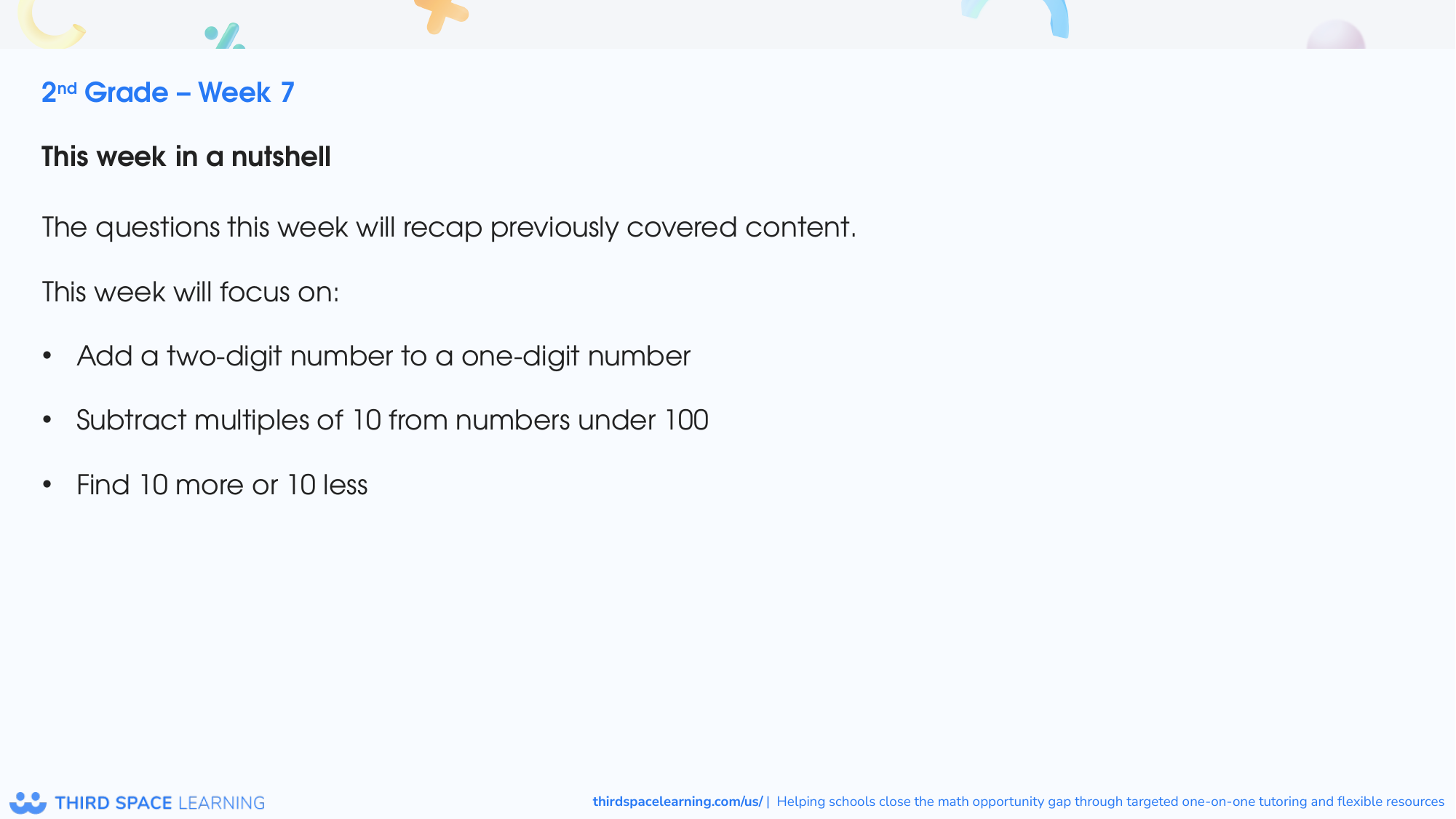

2nd Grade – Week 7
This week in a nutshell
The questions this week will recap previously covered content.
This week will focus on:
Add a two-digit number to a one-digit number
Subtract multiples of 10 from numbers under 100
Find 10 more or 10 less